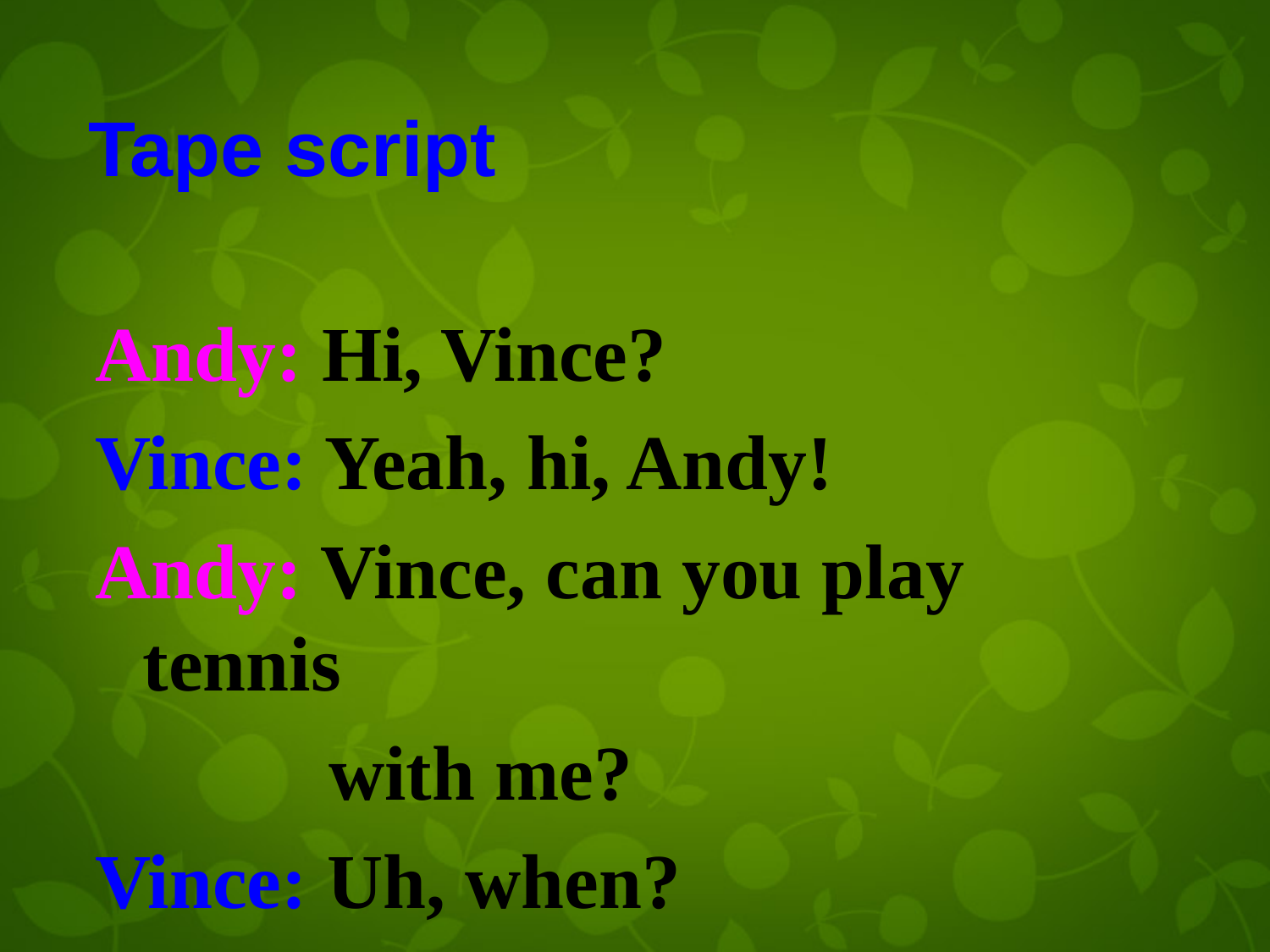

Tape script
Andy: Hi, Vince?
Vince: Yeah, hi, Andy!
Andy: Vince, can you play tennis
            with me?
Vince: Uh, when?
Andy: Today.